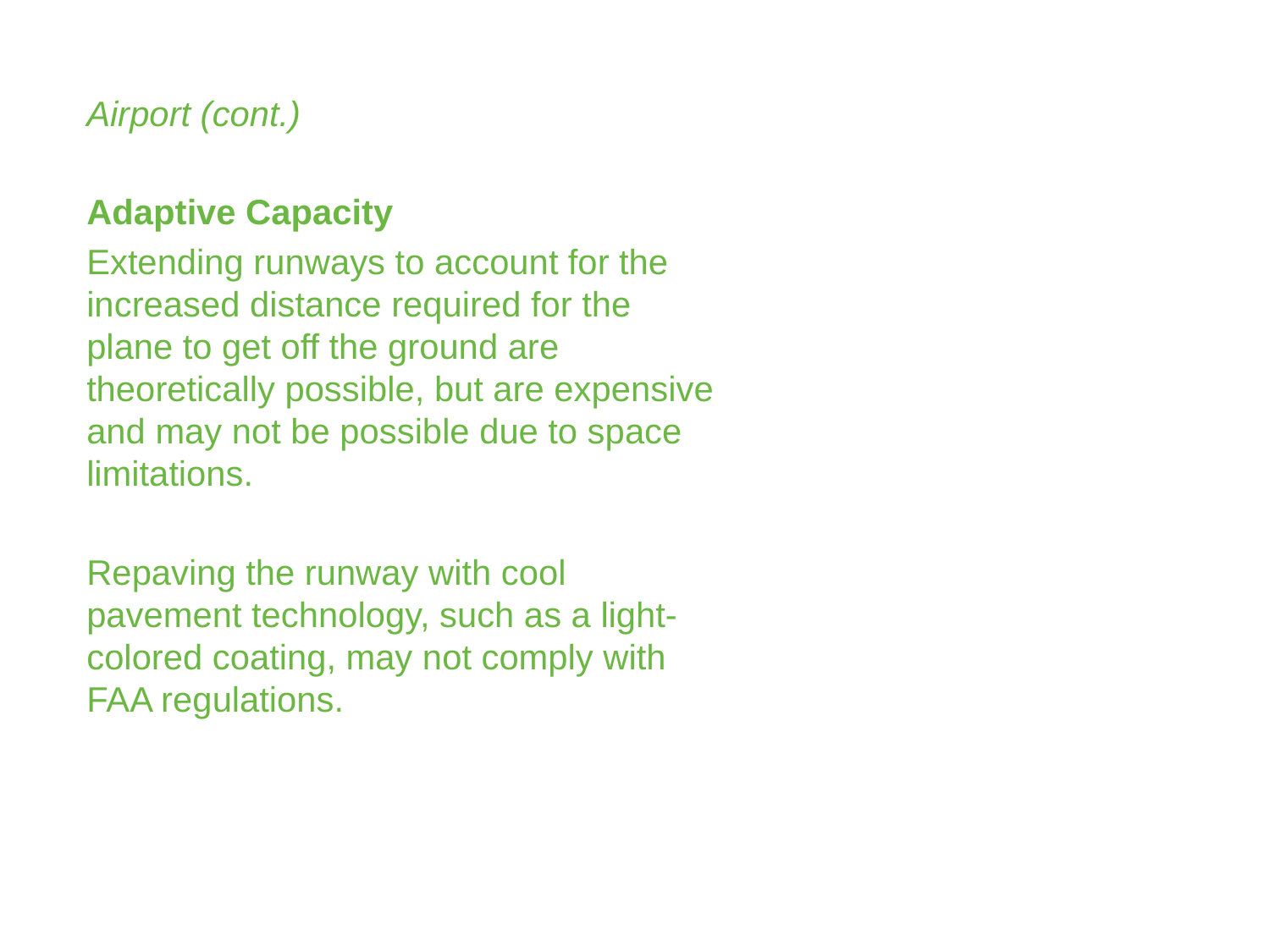

Airport (cont.)

Adaptive Capacity
Extending runways to account for the increased distance required for the plane to get off the ground are theoretically possible, but are expensive and may not be possible due to space limitations.

Repaving the runway with cool pavement technology, such as a light-colored coating, may not comply with FAA regulations.